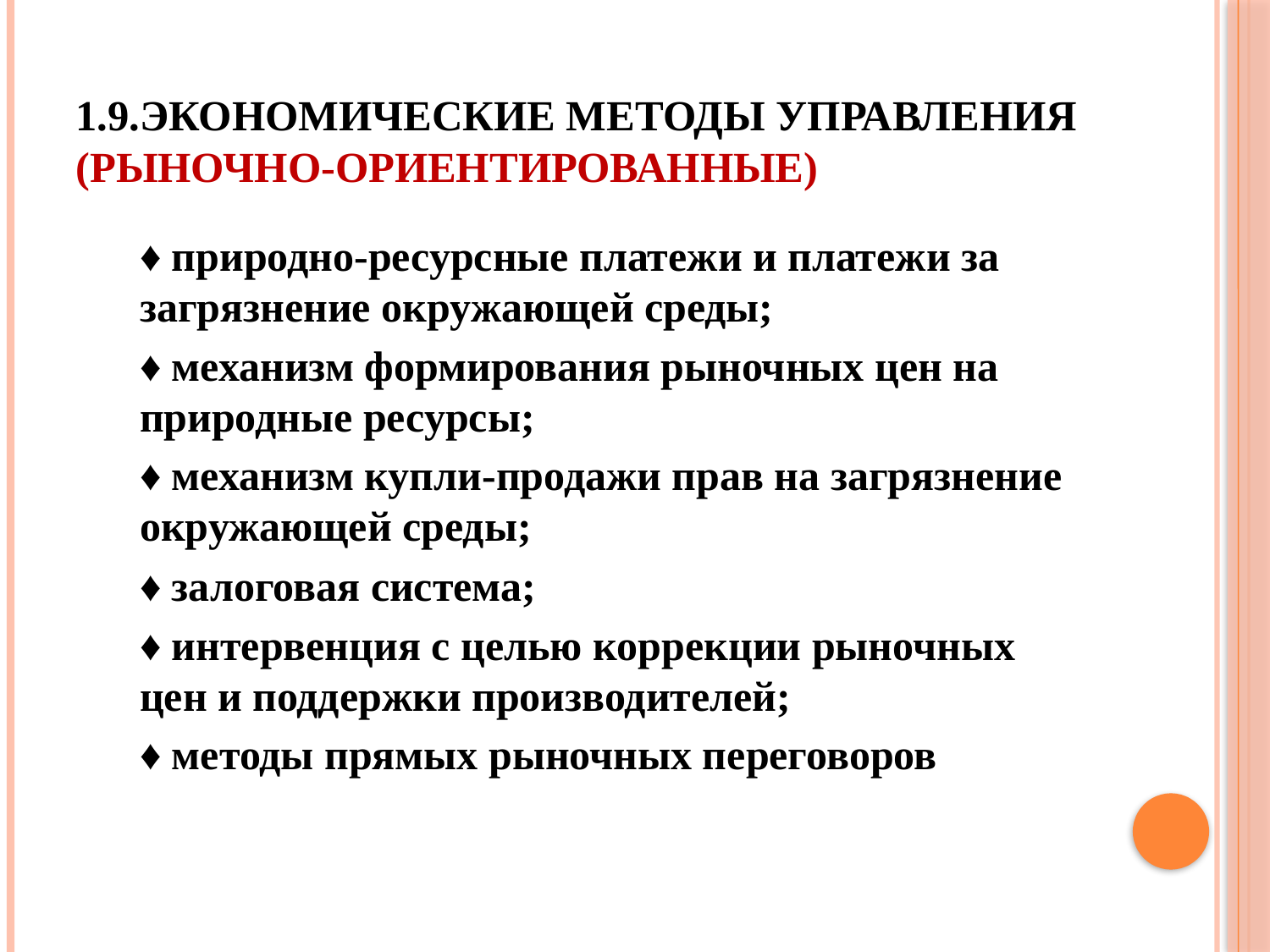

# 1.9.Экономические методы управления (рыночно-ориентированные)
♦ природно-ресурсные платежи и платежи за загрязнение окружающей среды;
♦ механизм формирования рыночных цен на природные ресурсы;
♦ механизм купли-продажи прав на загрязнение окружающей среды;
♦ залоговая система;
♦ интервенция с целью коррекции рыночных цен и поддержки производителей;
♦ методы прямых рыночных переговоров